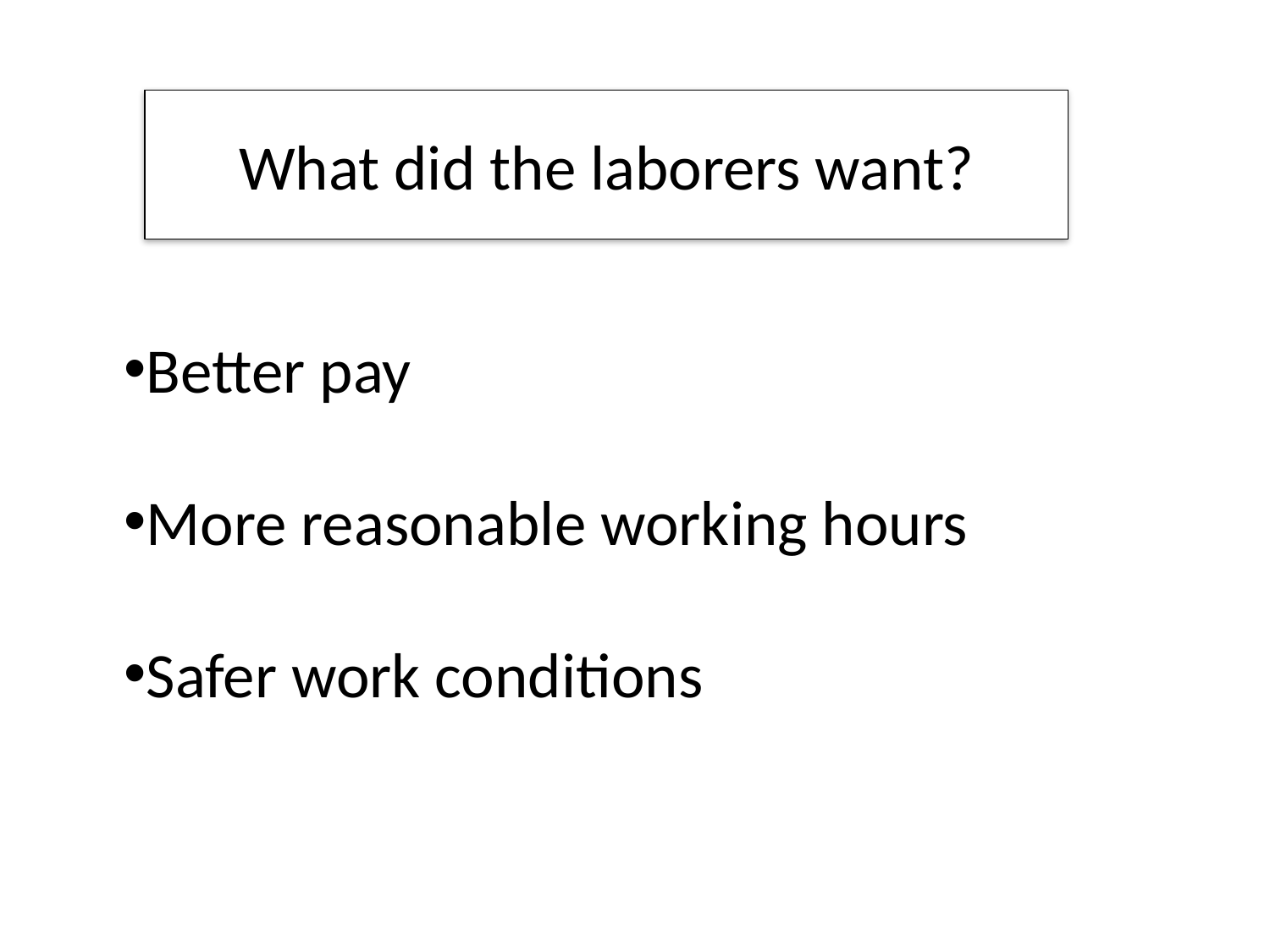

What did the laborers want?
Better pay

More reasonable working hours

Safer work conditions